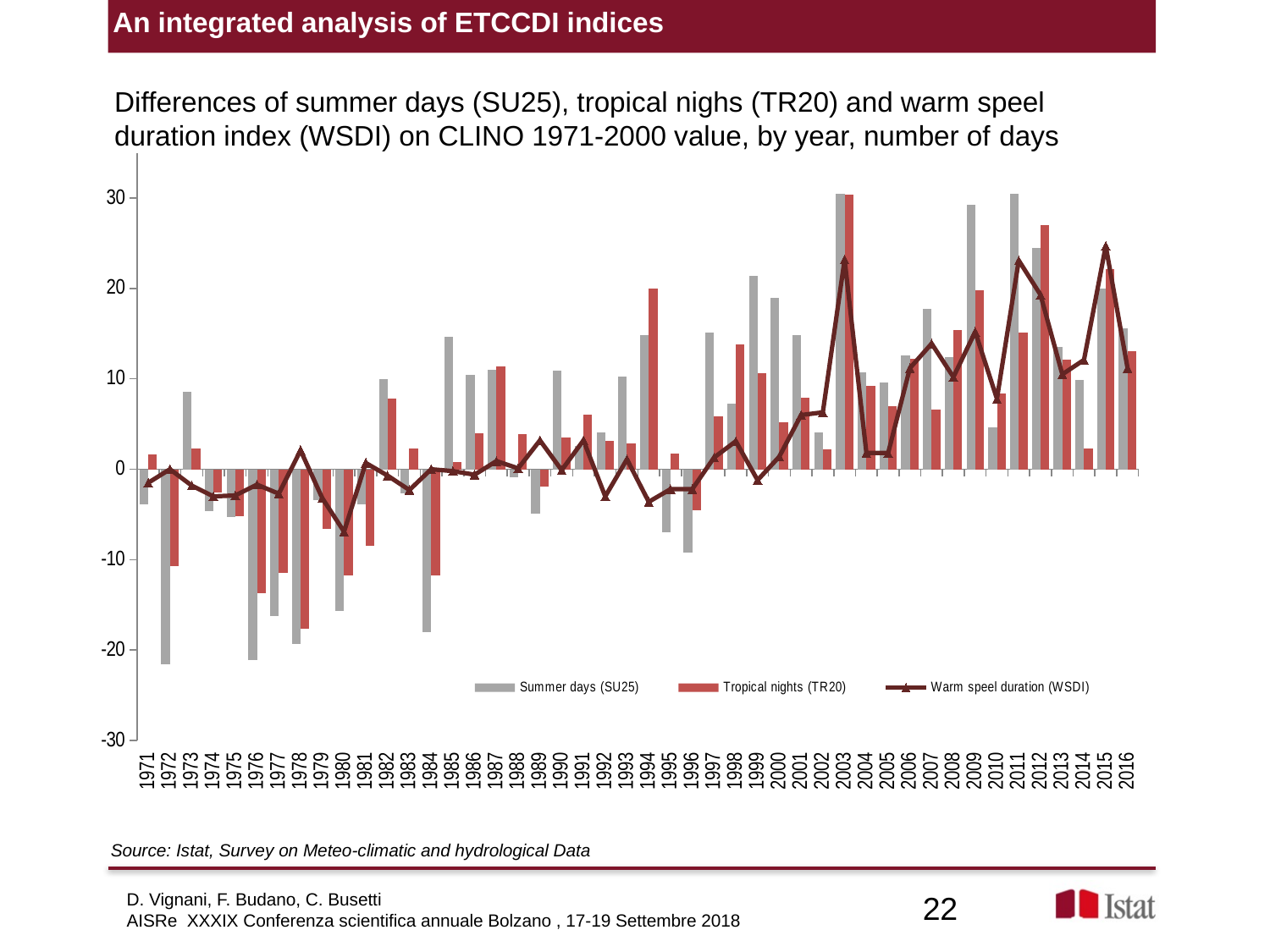

An integrated analysis of ETCCDI indices

Differences of summer days (SU25), tropical nighs (TR20) and warm speel duration index (WSDI) on CLINO 1971-2000 value, by year, number of days

### Chart

| Category | Summer days (SU25) | Tropical nights (TR20) | Warm speel duration (WSDI) |
|---|---|---|---|
| 1971 | -3.9 | 1.6 | -1.5 |
| 1972 | -21.6 | -10.7 | 0.0 |
| 1973 | 8.6 | 2.3 | -1.8 |
| 1974 | -4.6 | -2.6 | -3.0 |
| 1975 | -5.3 | -5.2 | -2.9 |
| 1976 | -21.1 | -13.7 | -1.7 |
| 1977 | -16.2 | -11.5 | -2.7 |
| 1978 | -19.3 | -17.6 | 2.1 |
| 1979 | -3.4 | -6.6 | -3.2 |
| 1980 | -15.7 | -11.7 | -6.9 |
| 1981 | -3.9 | -8.5 | 0.7 |
| 1982 | 10.0 | 7.8 | -0.7 |
| 1983 | -2.7 | 2.3 | -2.3 |
| 1984 | -18.0 | -11.7 | 0.0 |
| 1985 | 14.7 | 0.8 | -0.2 |
| 1986 | 10.4 | 4.0 | -0.6 |
| 1987 | 11.0 | 11.4 | 0.9 |
| 1988 | -0.9 | 3.9 | 0.1 |
| 1989 | -4.9 | -1.9 | 3.2 |
| 1990 | 10.9 | 3.5 | -0.1 |
| 1991 | 2.6 | 6.0 | 3.2 |
| 1992 | 4.1 | 3.1 | -3.0 |
| 1993 | 10.3 | 2.9 | 1.1 |
| 1994 | 14.8 | 20.0 | -3.6 |
| 1995 | -7.0 | 1.7 | -2.2 |
| 1996 | -9.2 | -4.5 | -2.2 |
| 1997 | 15.1 | 5.9 | 1.3 |
| 1998 | 7.3 | 13.8 | 3.1 |
| 1999 | 21.4 | 10.6 | -1.2 |
| 2000 | 19.0 | 5.2 | 1.4 |
| 2001 | 14.8 | 7.9 | 6.0 |
| 2002 | 4.1 | 2.2 | 6.3 |
| 2003 | 30.5 | 30.4 | 23.2 |
| 2004 | 10.7 | 9.2 | 1.8 |
| 2005 | 9.6 | 7.0 | 1.8 |
| 2006 | 12.6 | 12.2 | 11.2 |
| 2007 | 17.7 | 6.6 | 13.9 |
| 2008 | 12.4 | 15.4 | 10.2 |
| 2009 | 29.3 | 19.8 | 15.2 |
| 2010 | 4.6 | 8.4 | 7.8 |
| 2011 | 30.5 | 15.1 | 23.1 |
| 2012 | 24.5 | 27.0 | 19.3 |
| 2013 | 13.5 | 12.1 | 10.5 |
| 2014 | 9.9 | 2.3 | 12.1 |
| 2015 | 20.0 | 22.1 | 24.7 |
| 2016 | 15.6 | 13.1 | 11.2 |
Source: Istat, Survey on Meteo-climatic and hydrological Data
D. Vignani, F. Budano, C. Busetti
AISRe  XXXIX Conferenza scientifica annuale Bolzano , 17-19 Settembre 2018
22